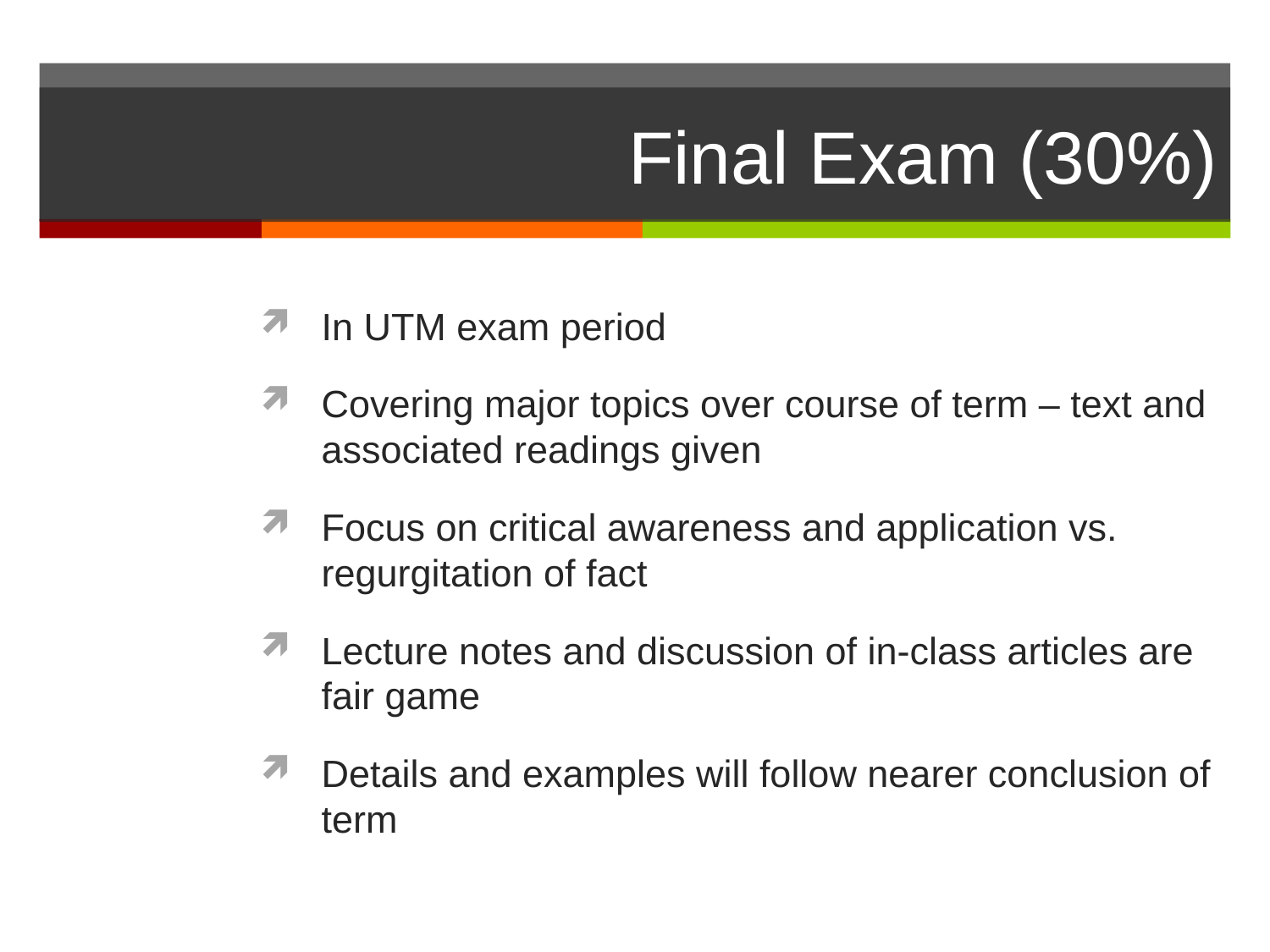

# Final Exam (30%)
In UTM exam period
Covering major topics over course of term – text and associated readings given
Focus on critical awareness and application vs. regurgitation of fact
Lecture notes and discussion of in-class articles are fair game
Details and examples will follow nearer conclusion of term